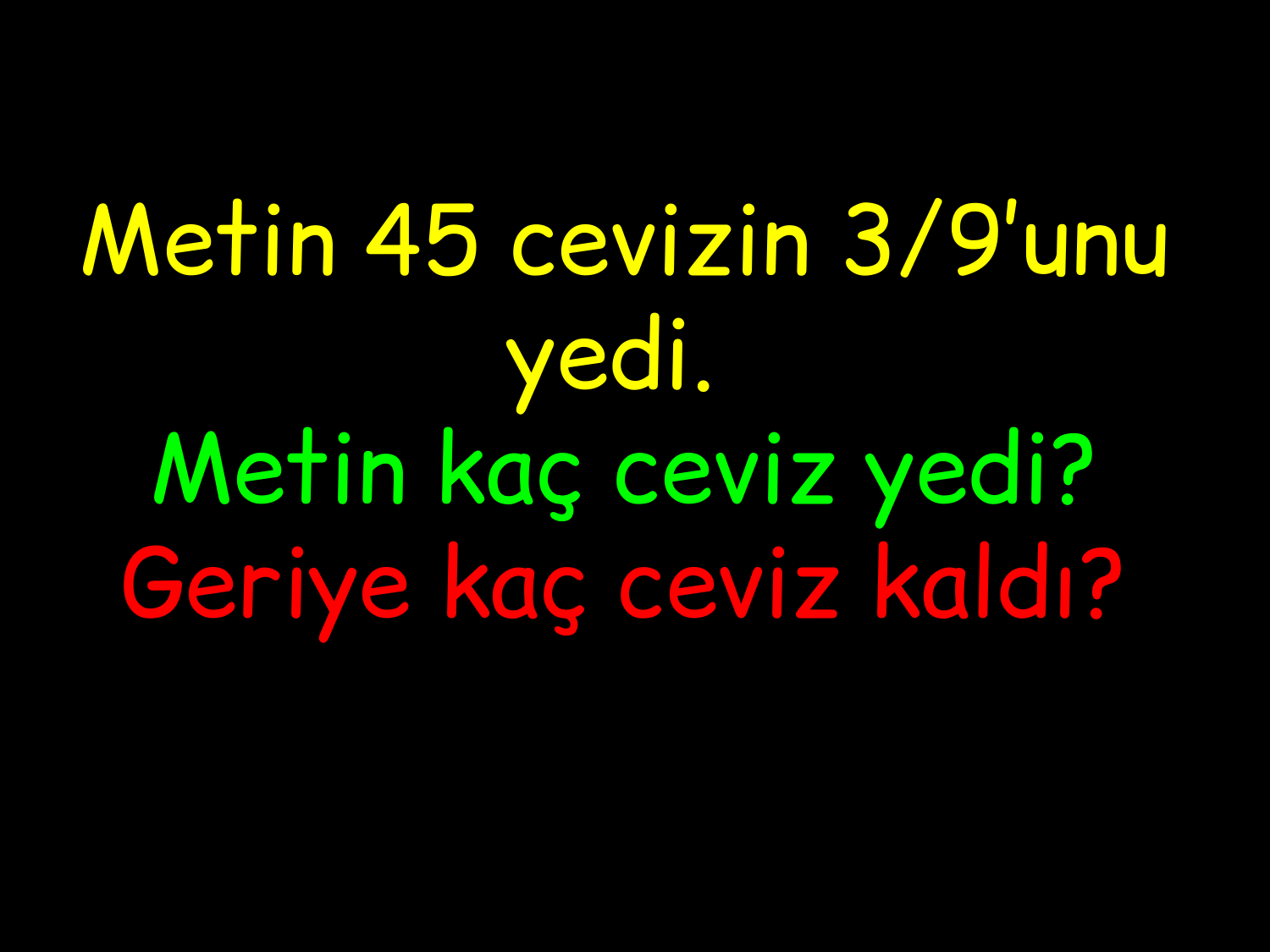

Metin 45 cevizin 3/9’unu yedi.
Metin kaç ceviz yedi?
Geriye kaç ceviz kaldı?